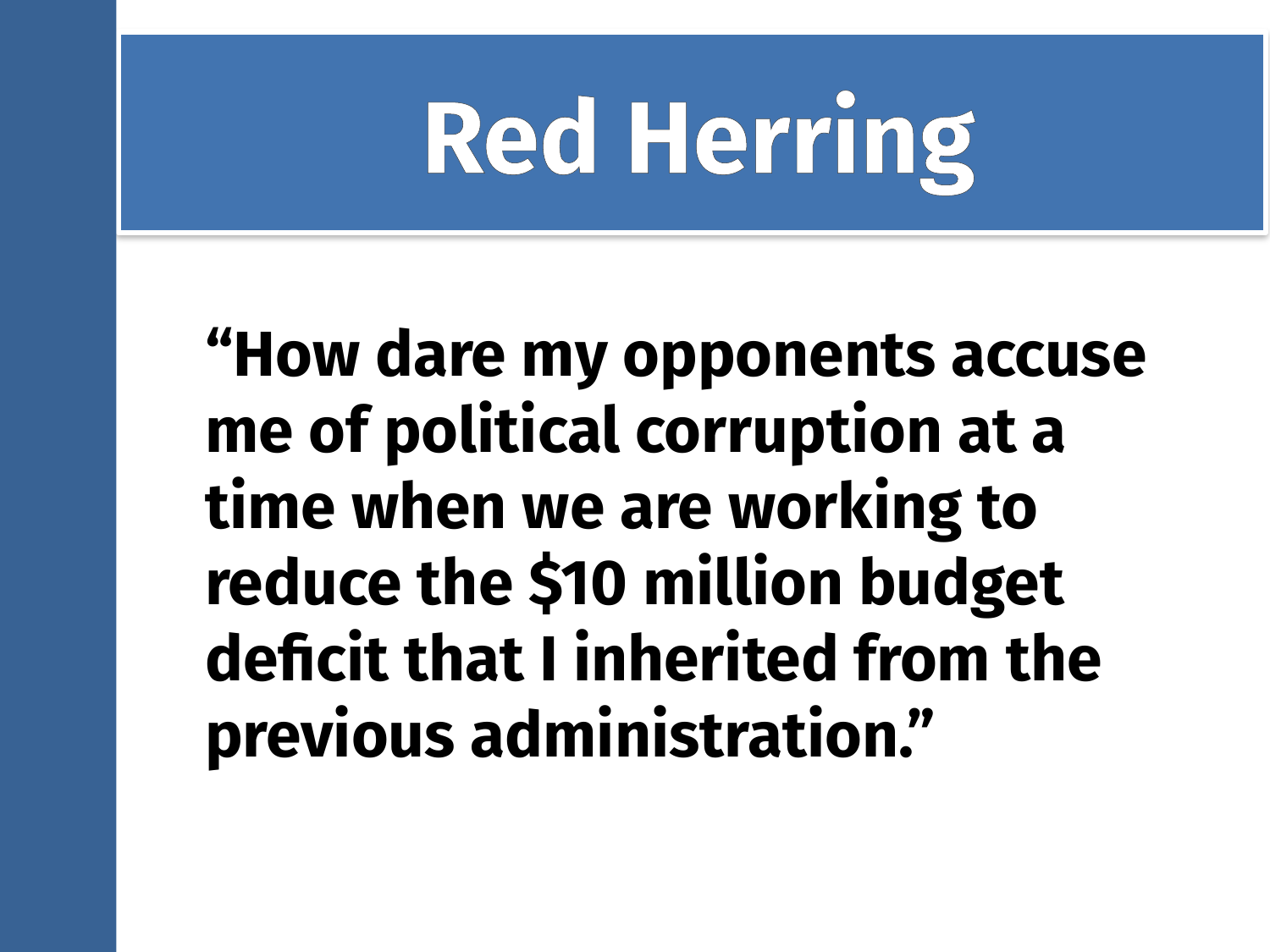

# Red Herring
“How dare my opponents accuse me of political corruption at a time when we are working to reduce the $10 million budget deficit that I inherited from the previous administration.”